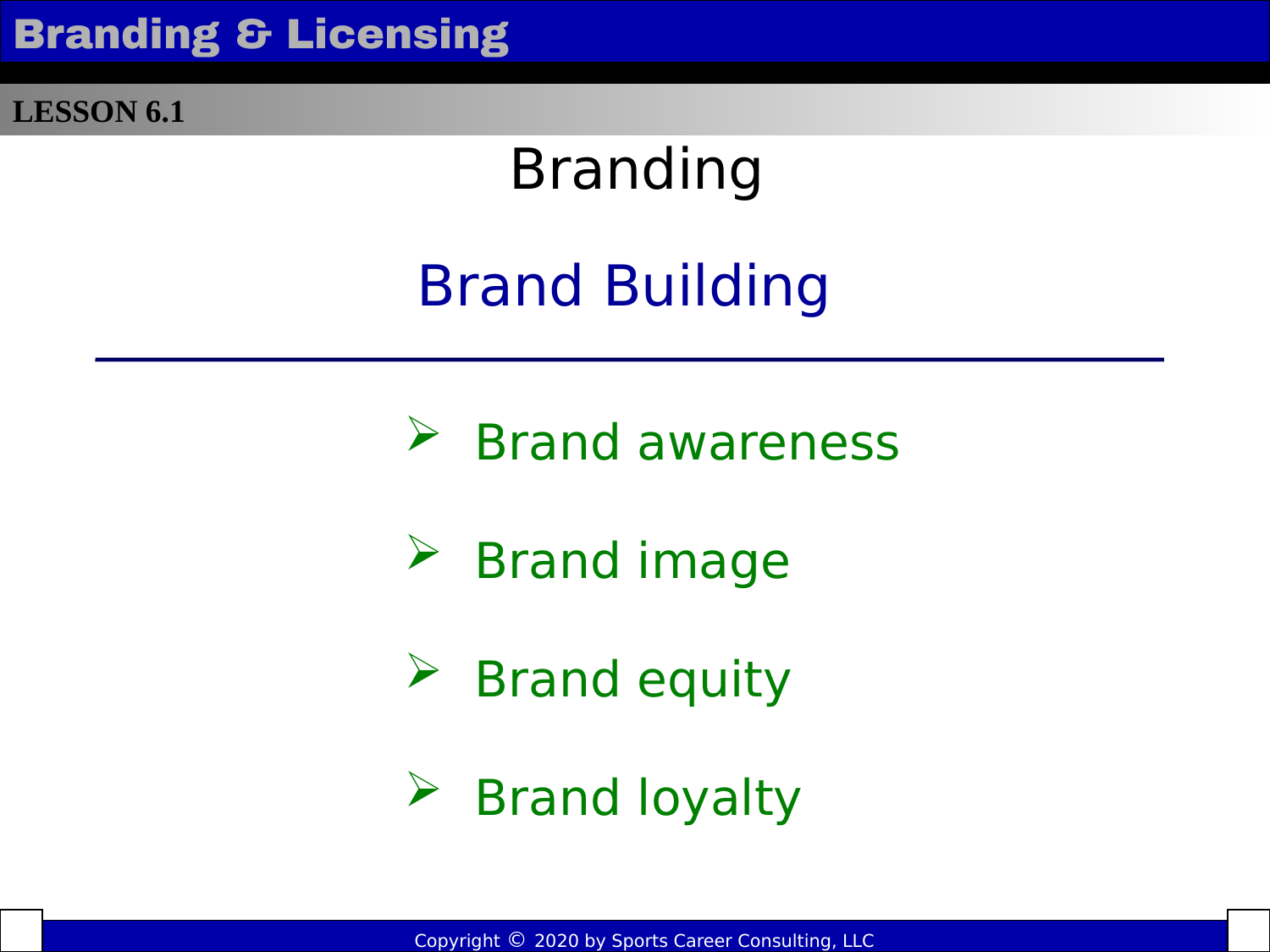

Branding & Licensing
LESSON 6.1
Branding
Brand Building

  Brand awareness

  Brand image

  Brand equity

  Brand loyalty
Copyright © 2020 by Sports Career Consulting, LLC